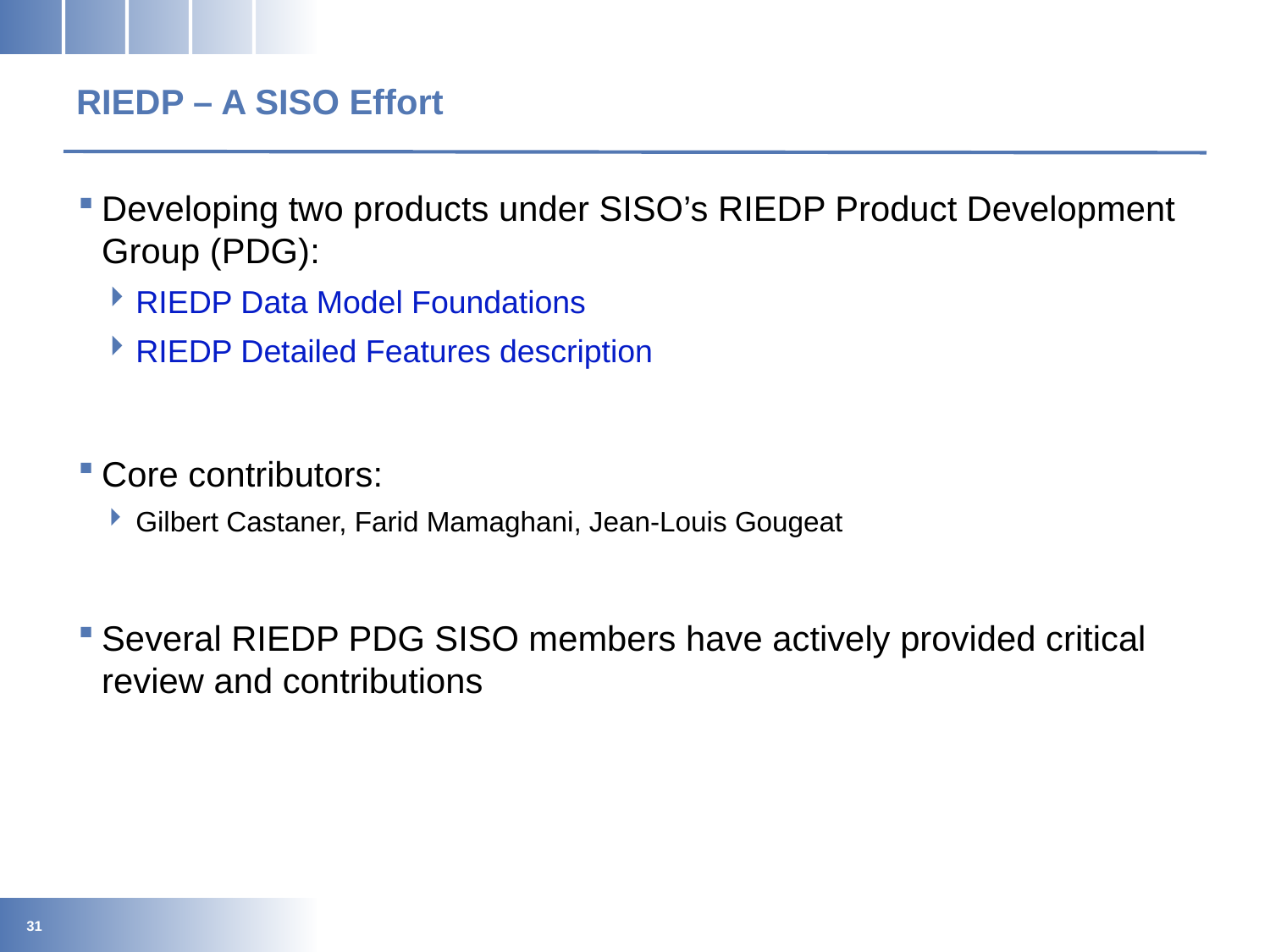

# RIEDP – A SISO Effort
Developing two products under SISO’s RIEDP Product Development Group (PDG):
RIEDP Data Model Foundations
RIEDP Detailed Features description

Core contributors:
Gilbert Castaner, Farid Mamaghani, Jean-Louis Gougeat

Several RIEDP PDG SISO members have actively provided critical review and contributions
31